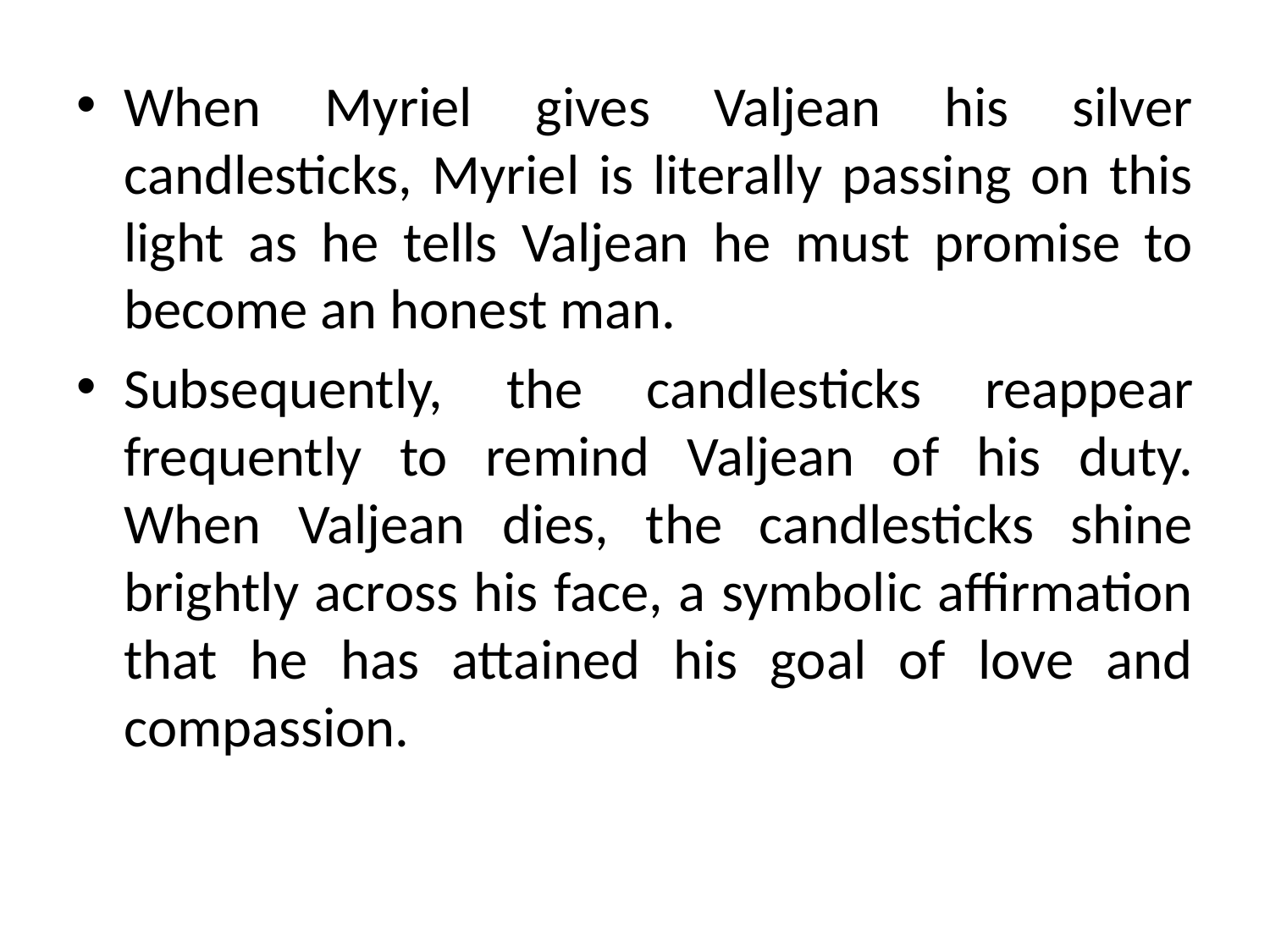

When Myriel gives Valjean his silver candlesticks, Myriel is literally passing on this light as he tells Valjean he must promise to become an honest man.
Subsequently, the candlesticks reappear frequently to remind Valjean of his duty. When Valjean dies, the candlesticks shine brightly across his face, a symbolic affirmation that he has attained his goal of love and compassion.